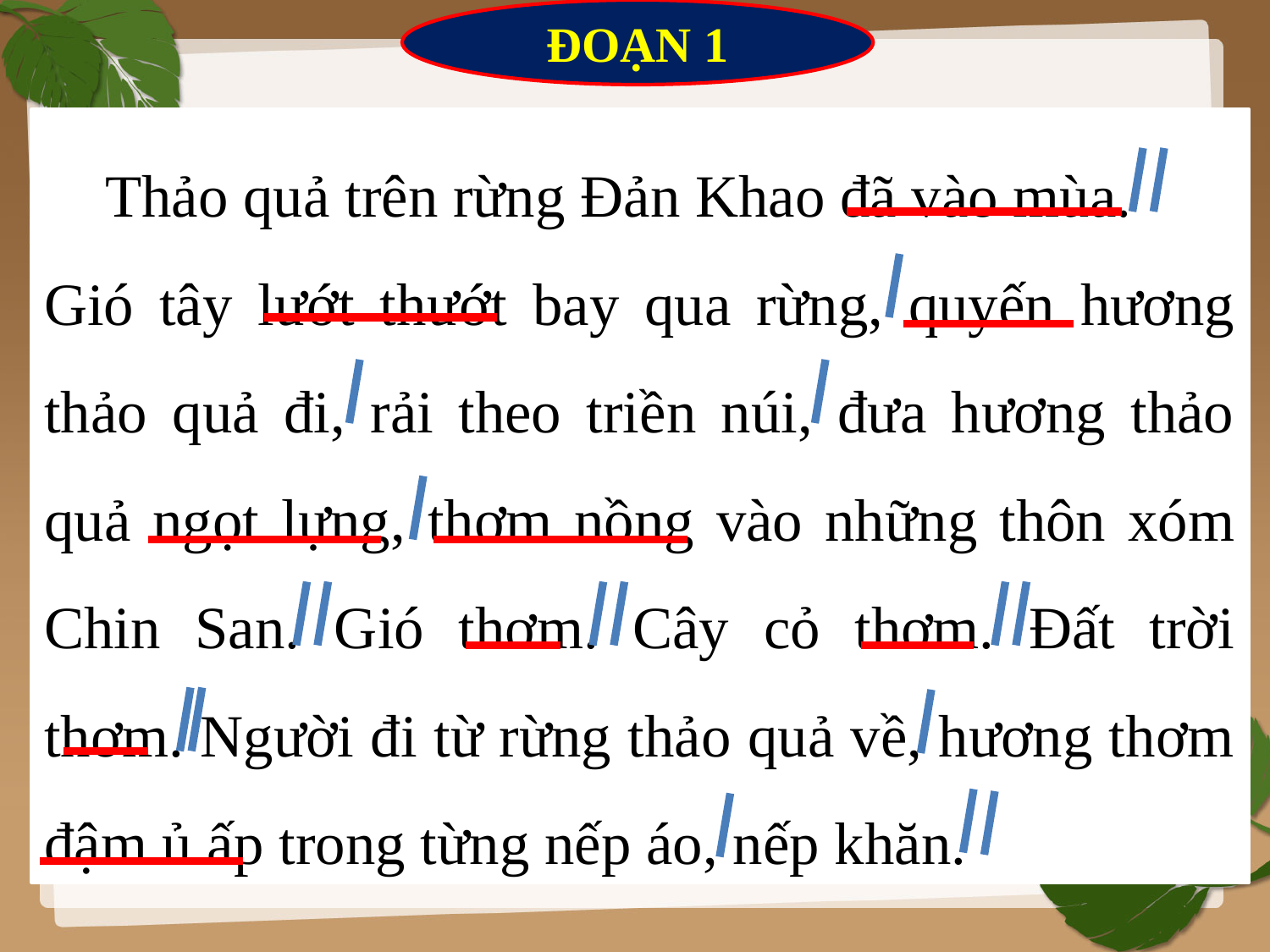

ĐOẠN 1
    Thảo quả trên rừng Đản Khao đã vào mùa.
Gió tây lướt thướt bay qua rừng, quyến hương thảo quả đi, rải theo triền núi, đưa hương thảo quả ngọt lựng, thơm nồng vào những thôn xóm Chin San. Gió thơm. Cây cỏ thơm. Đất trời thơm. Người đi từ rừng thảo quả về, hương thơm đậm ủ ấp trong từng nếp áo, nếp khăn.